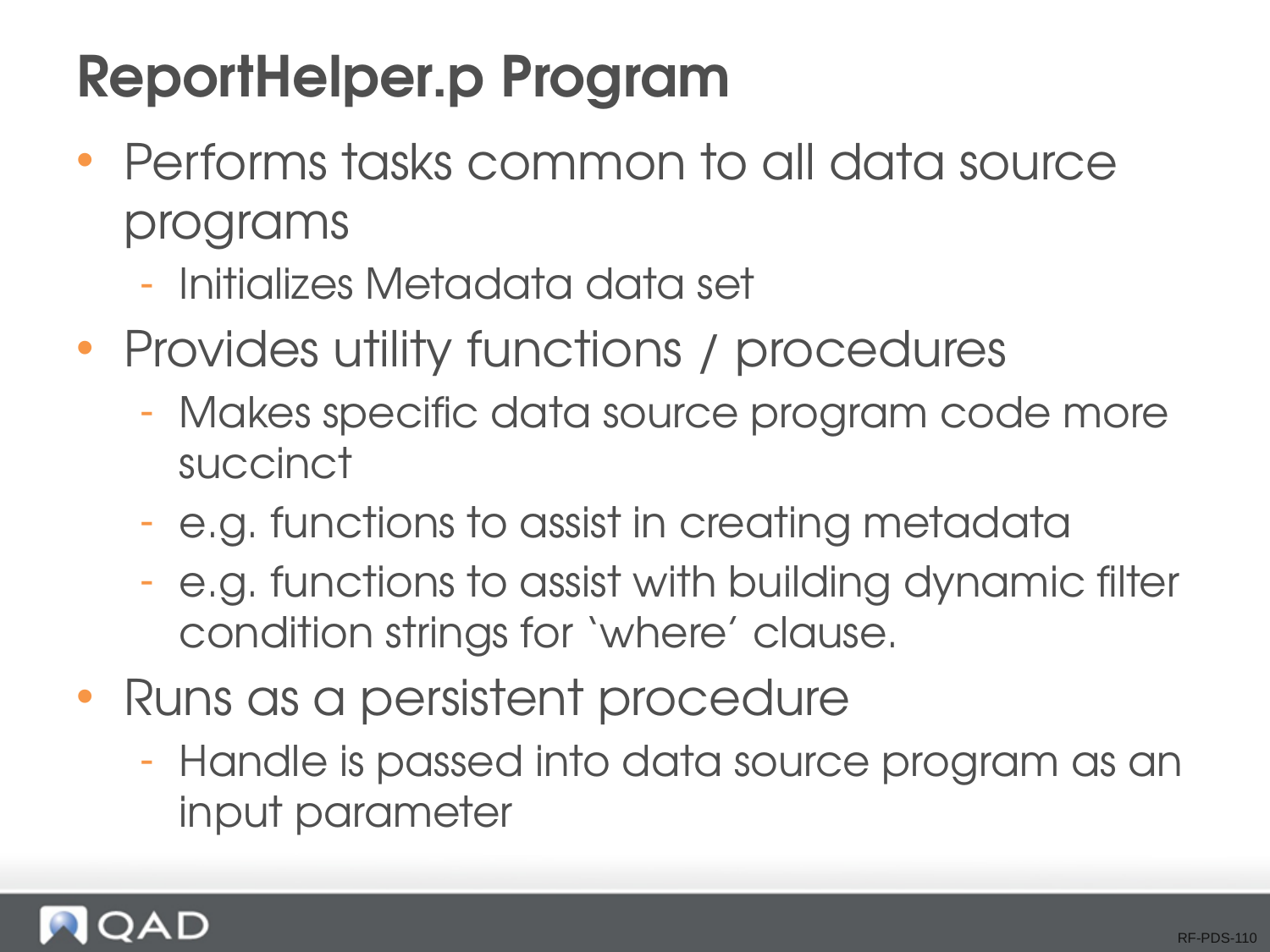

# ReportHelper.p Program
Performs tasks common to all data source programs
Initializes Metadata data set
Provides utility functions / procedures
Makes specific data source program code more succinct
e.g. functions to assist in creating metadata
e.g. functions to assist with building dynamic filter condition strings for ‘where’ clause.
Runs as a persistent procedure
Handle is passed into data source program as an input parameter
RF-PDS-110